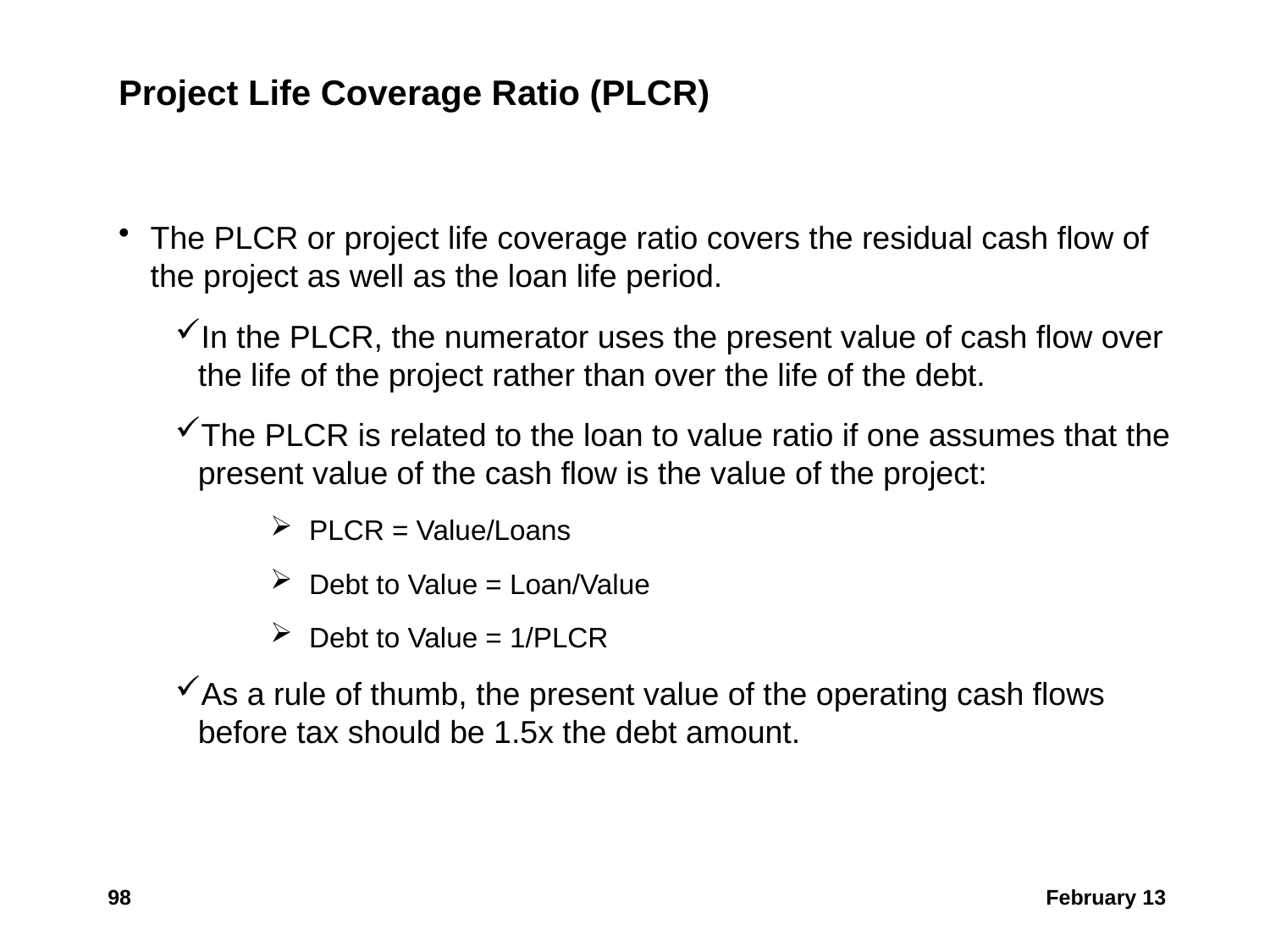

# Project Life Coverage Ratio (PLCR)
The PLCR or project life coverage ratio covers the residual cash flow of the project as well as the loan life period.
In the PLCR, the numerator uses the present value of cash flow over the life of the project rather than over the life of the debt.
The PLCR is related to the loan to value ratio if one assumes that the present value of the cash flow is the value of the project:
PLCR = Value/Loans
Debt to Value = Loan/Value
Debt to Value = 1/PLCR
As a rule of thumb, the present value of the operating cash flows before tax should be 1.5x the debt amount.